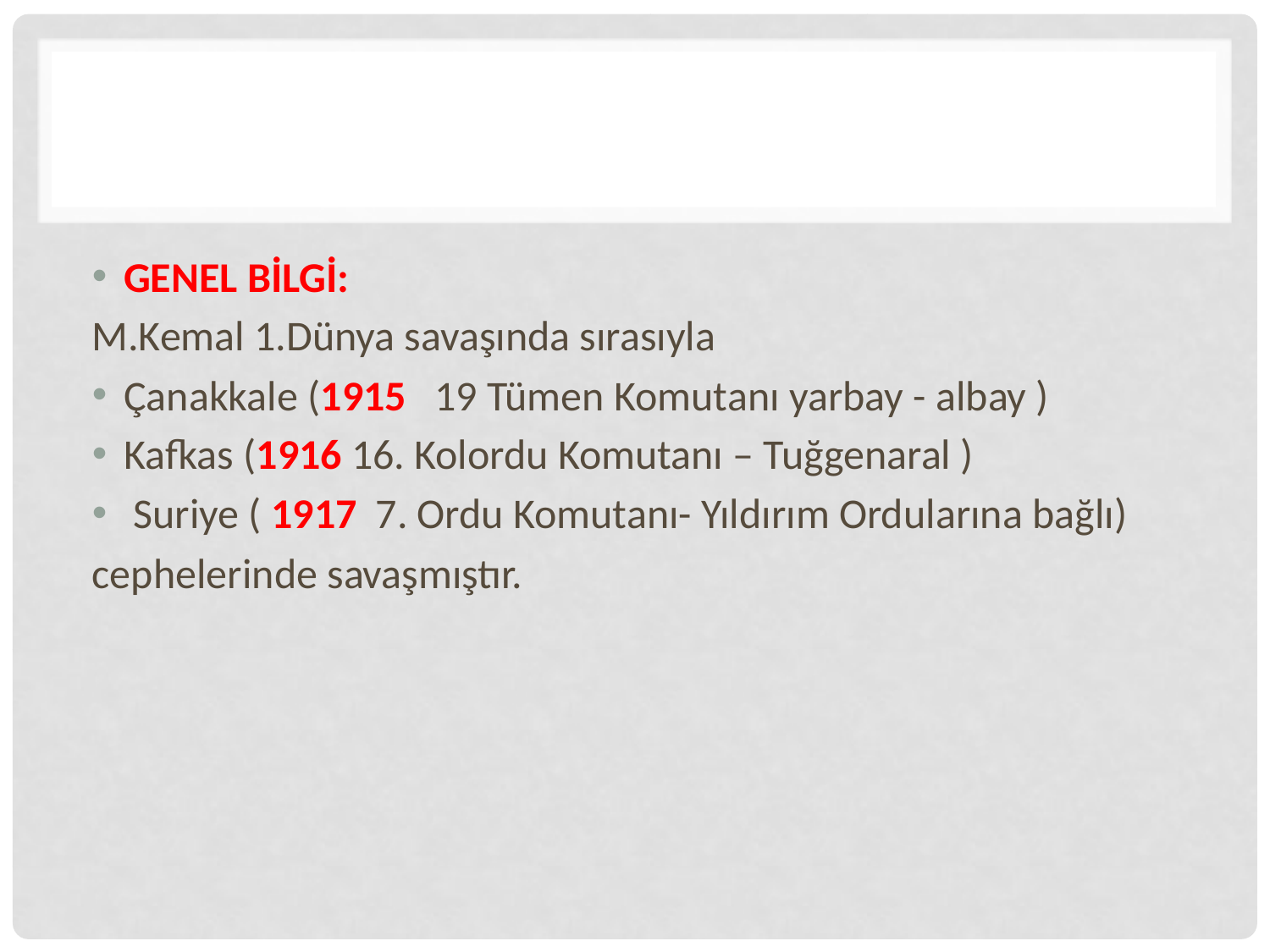

#
GENEL BİLGİ:
M.Kemal 1.Dünya savaşında sırasıyla
Çanakkale (1915   19 Tümen Komutanı yarbay - albay )
Kafkas (1916 16. Kolordu Komutanı – Tuğgenaral )
 Suriye ( 1917  7. Ordu Komutanı- Yıldırım Ordularına bağlı)
cephelerinde savaşmıştır.